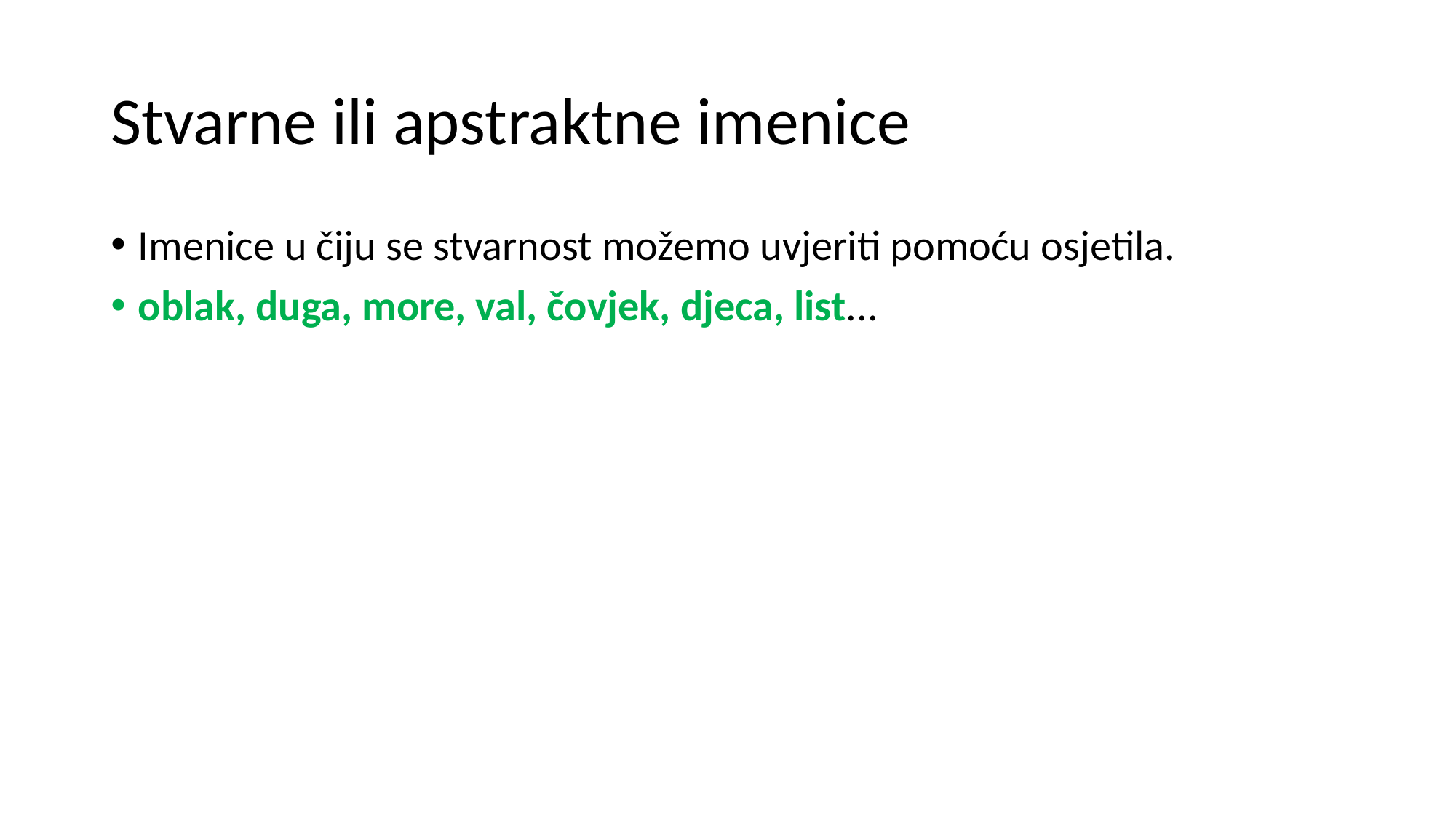

# Stvarne ili apstraktne imenice
Imenice u čiju se stvarnost možemo uvjeriti pomoću osjetila.
oblak, duga, more, val, čovjek, djeca, list...